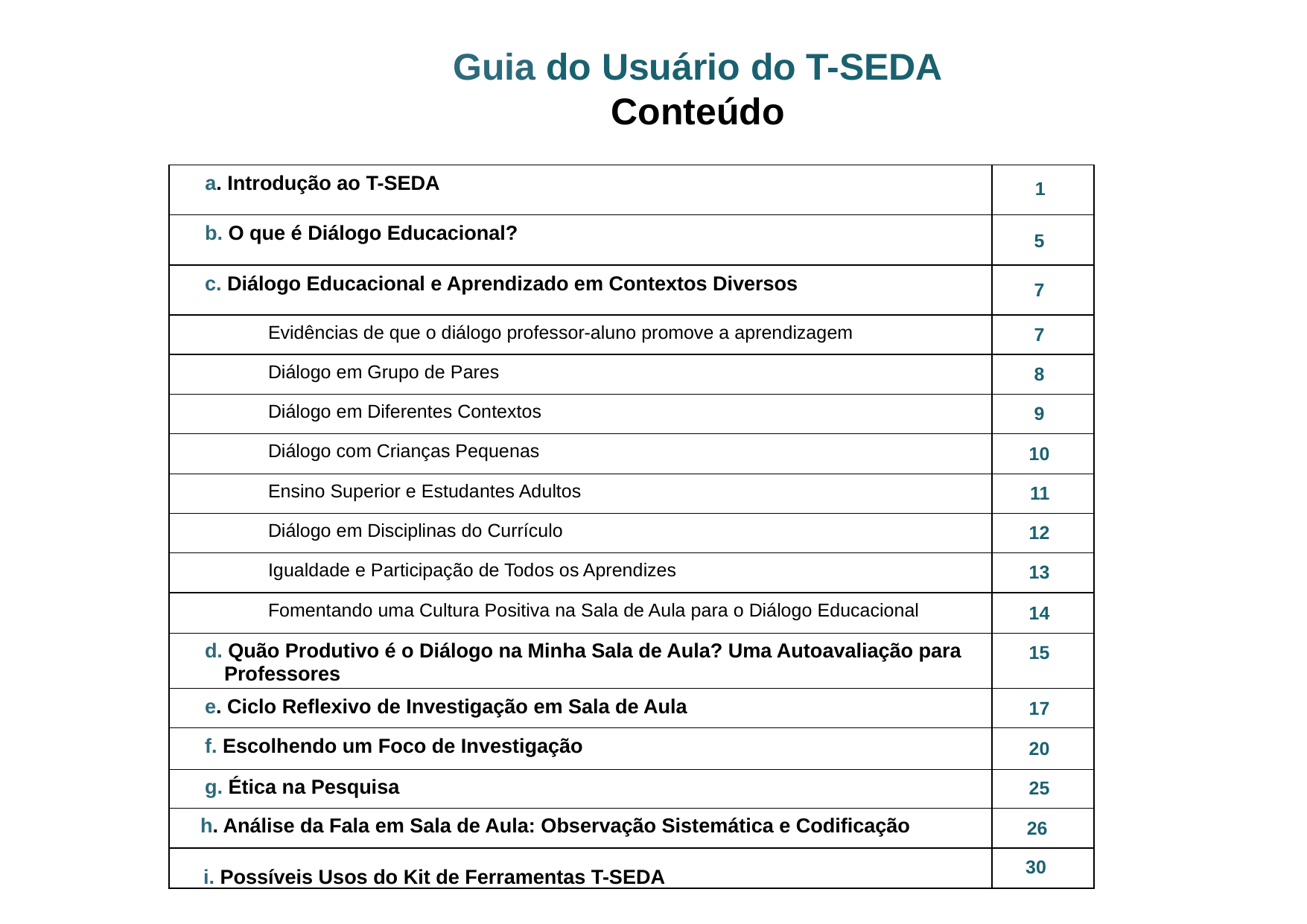

# Guia do Usuário do T-SEDA Conteúdo
| a. Introdução ao T-SEDA | 1 |
| --- | --- |
| b. O que é Diálogo Educacional? | 5 |
| c. Diálogo Educacional e Aprendizado em Contextos Diversos | 7 |
| Evidências de que o diálogo professor-aluno promove a aprendizagem | 7 |
| Diálogo em Grupo de Pares | 8 |
| Diálogo em Diferentes Contextos | 9 |
| Diálogo com Crianças Pequenas | 10 |
| Ensino Superior e Estudantes Adultos | 11 |
| Diálogo em Disciplinas do Currículo | 12 |
| Igualdade e Participação de Todos os Aprendizes | 13 |
| Fomentando uma Cultura Positiva na Sala de Aula para o Diálogo Educacional | 14 |
| d. Quão Produtivo é o Diálogo na Minha Sala de Aula? Uma Autoavaliação para Professores | 15 |
| e. Ciclo Reflexivo de Investigação em Sala de Aula | 17 |
| f. Escolhendo um Foco de Investigação | 20 |
| g. Ética na Pesquisa | 25 |
| h. Análise da Fala em Sala de Aula: Observação Sistemática e Codificação | 26 |
| i. Possíveis Usos do Kit de Ferramentas T-SEDA | 30 |